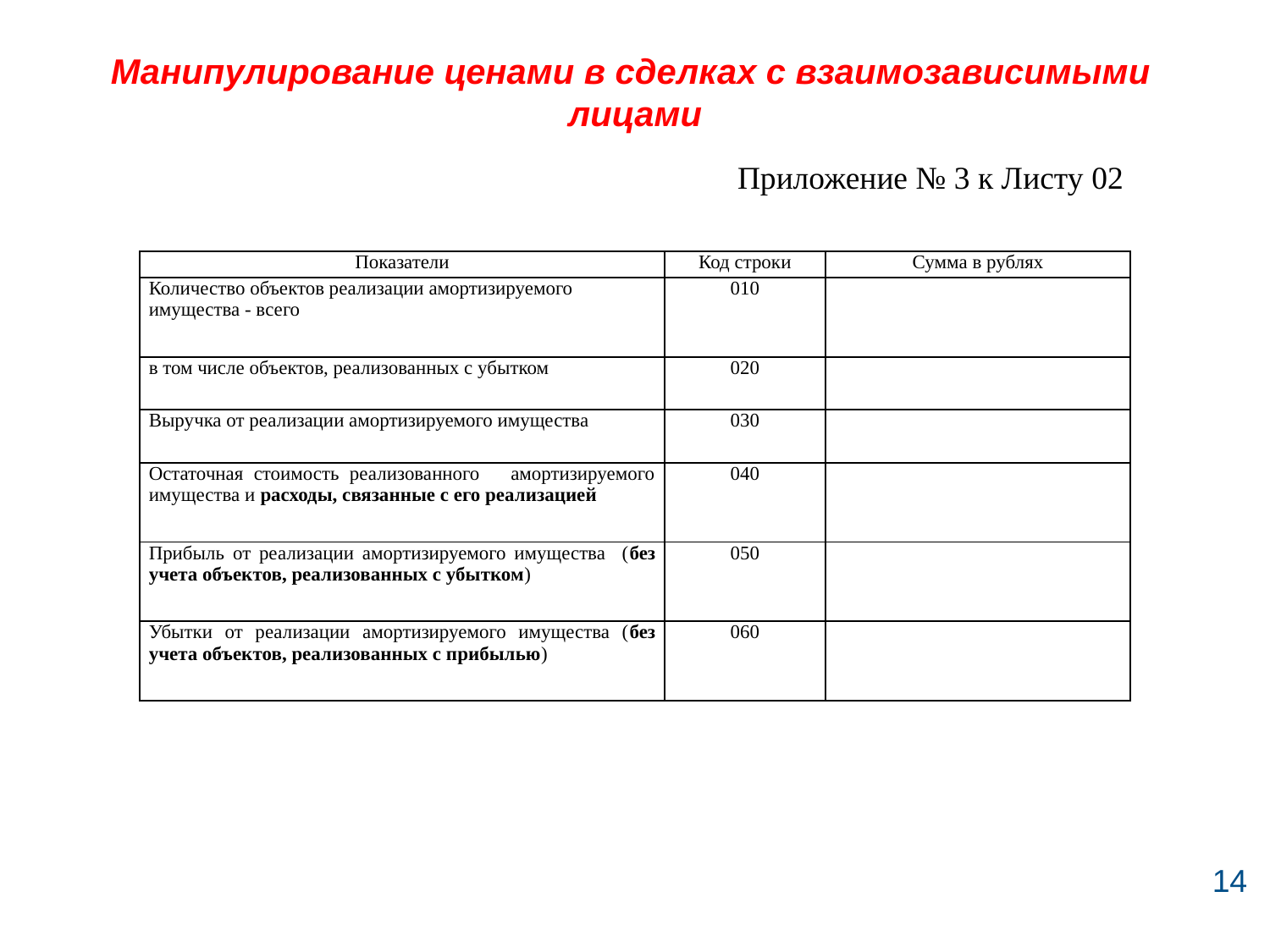

# Манипулирование ценами в сделках с взаимозависимыми лицами
Приложение № 3 к Листу 02

| Показатели | Код строки | Сумма в рублях |
| --- | --- | --- |
| Количество объектов реализации амортизируемого имущества - всего | 010 |  |
| в том числе объектов, реализованных с убытком | 020 |  |
| Выручка от реализации амортизируемого имущества | 030 |  |
| Остаточная стоимость реализованного амортизируемого имущества и расходы, связанные с его реализацией | 040 |  |
| Прибыль от реализации амортизируемого имущества (без учета объектов, реализованных с убытком) | 050 |  |
| Убытки от реализации амортизируемого имущества (без учета объектов, реализованных с прибылью) | 060 |  |